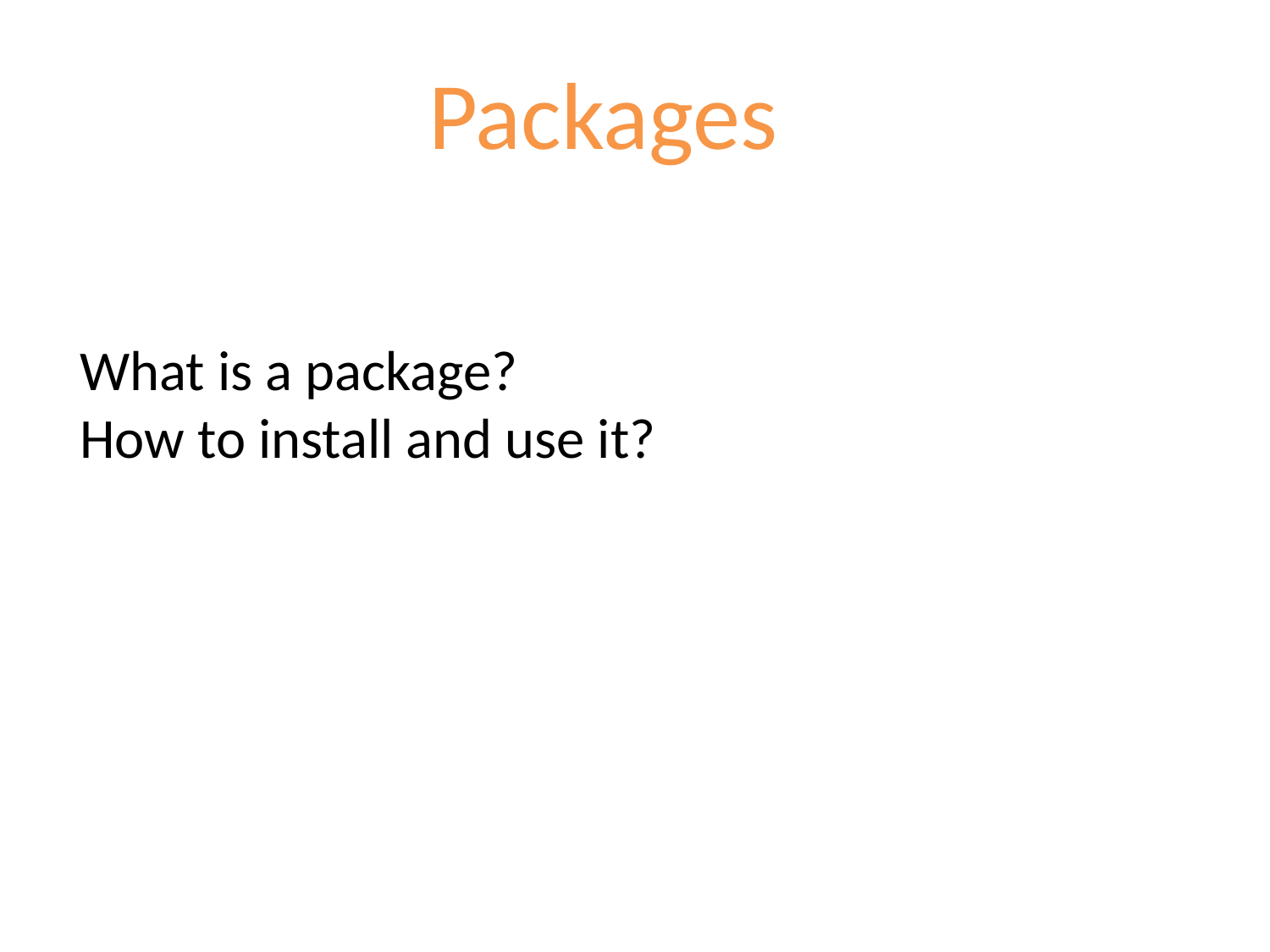

# Packages
What is a package?
How to install and use it?